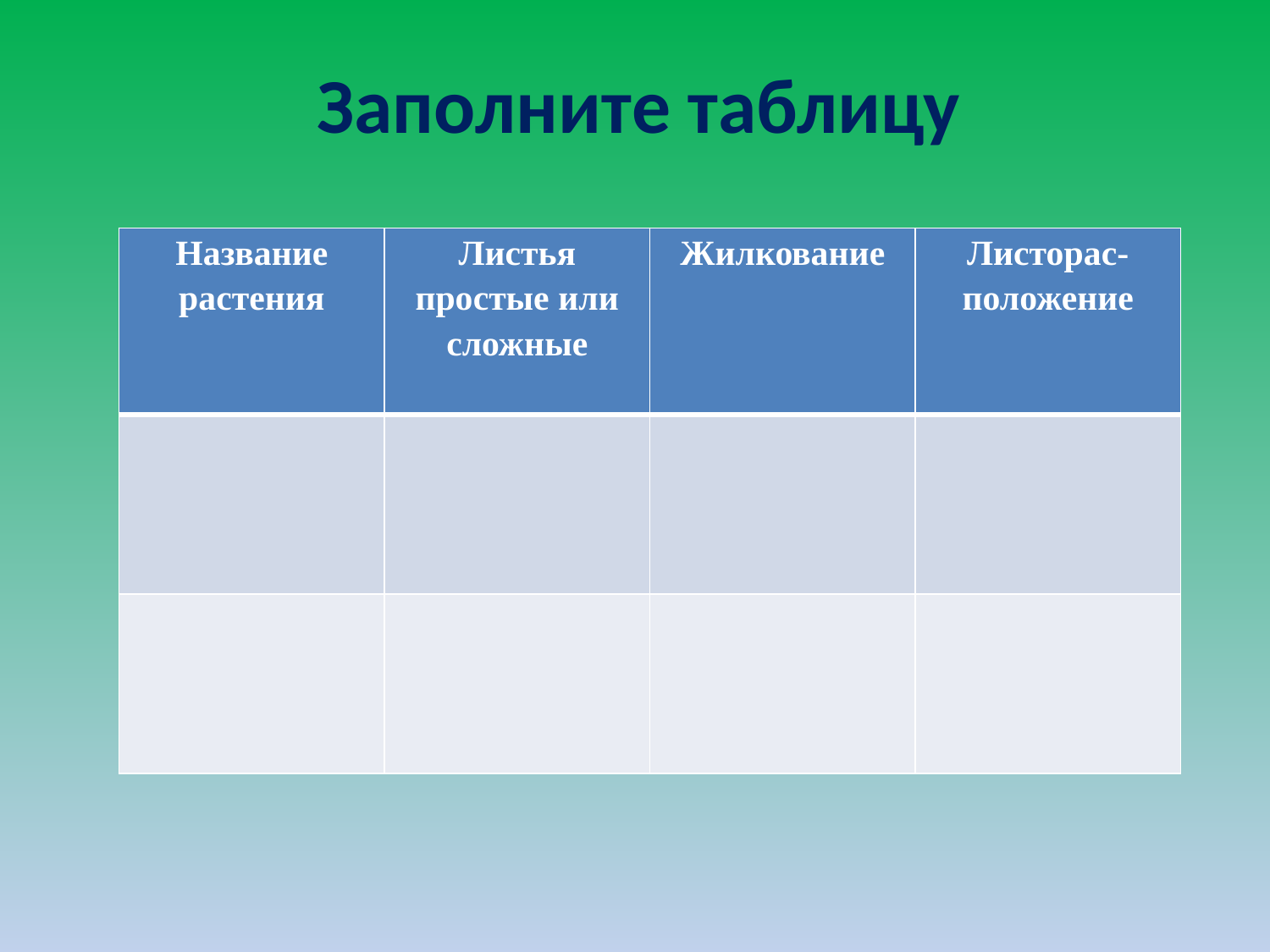

# Заполните таблицу

| Название растения | Листья простые или сложные | Жилкование | Листорас-положение |
| --- | --- | --- | --- |
|  |  |  |  |
|  |  |  |  |